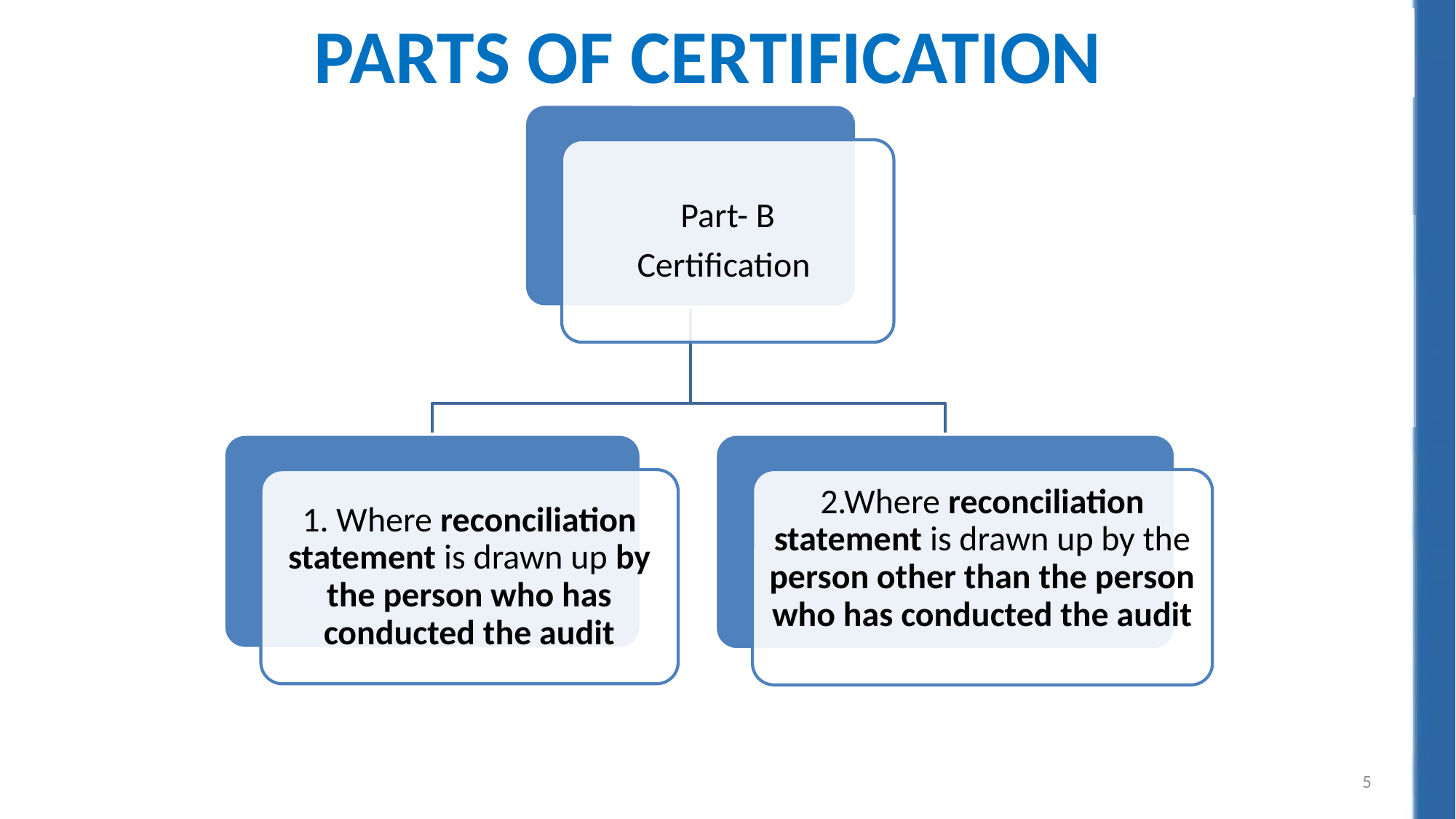

PARTS OF CERTIFICATION

Part- B
Certification
1. Where reconciliation statement is drawn up by the person who has conducted the audit
2.Where reconciliation statement is drawn up by the person other than the person who has conducted the audit
5